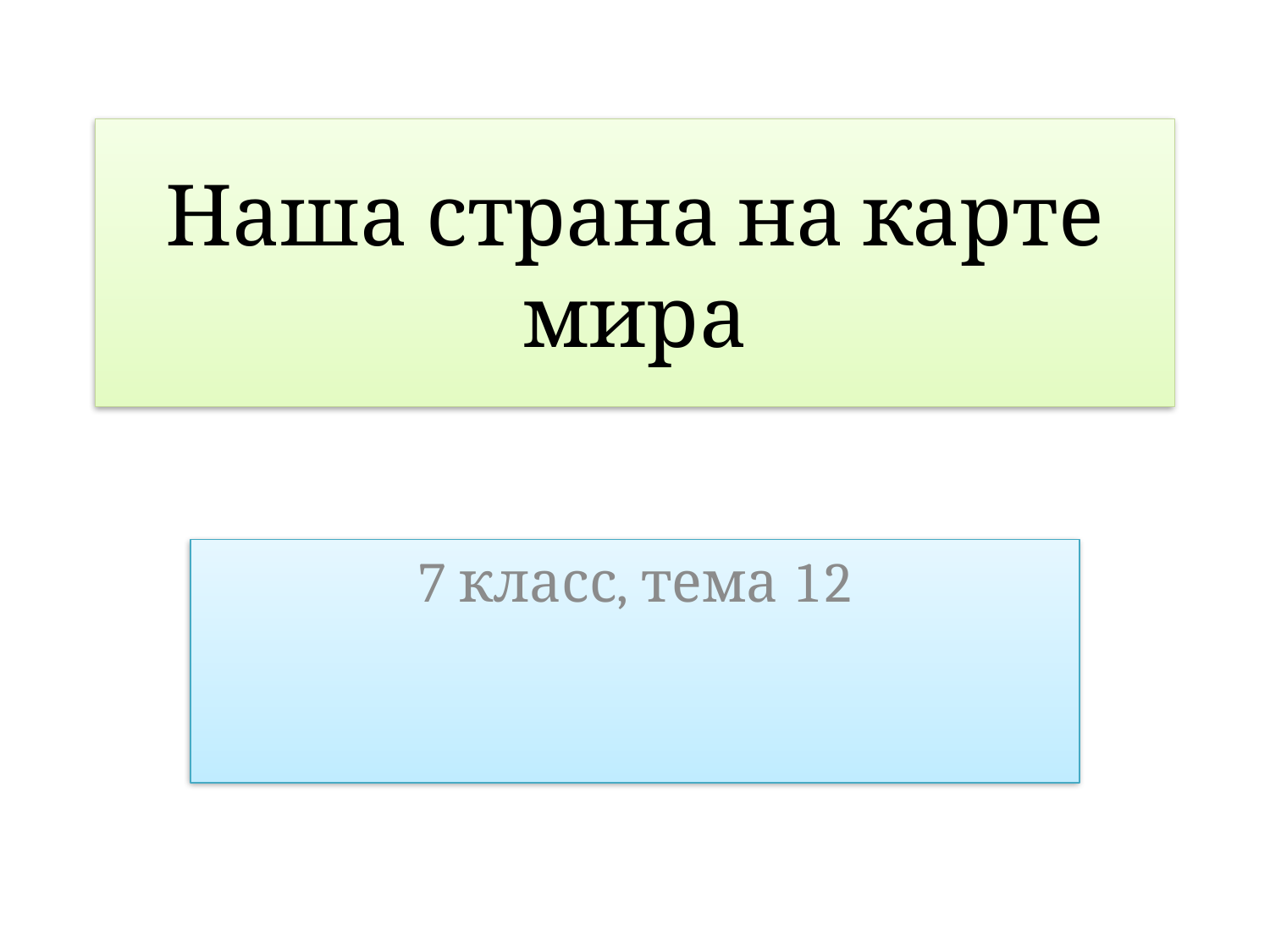

# Наша страна на карте мира
7 класс, тема 12